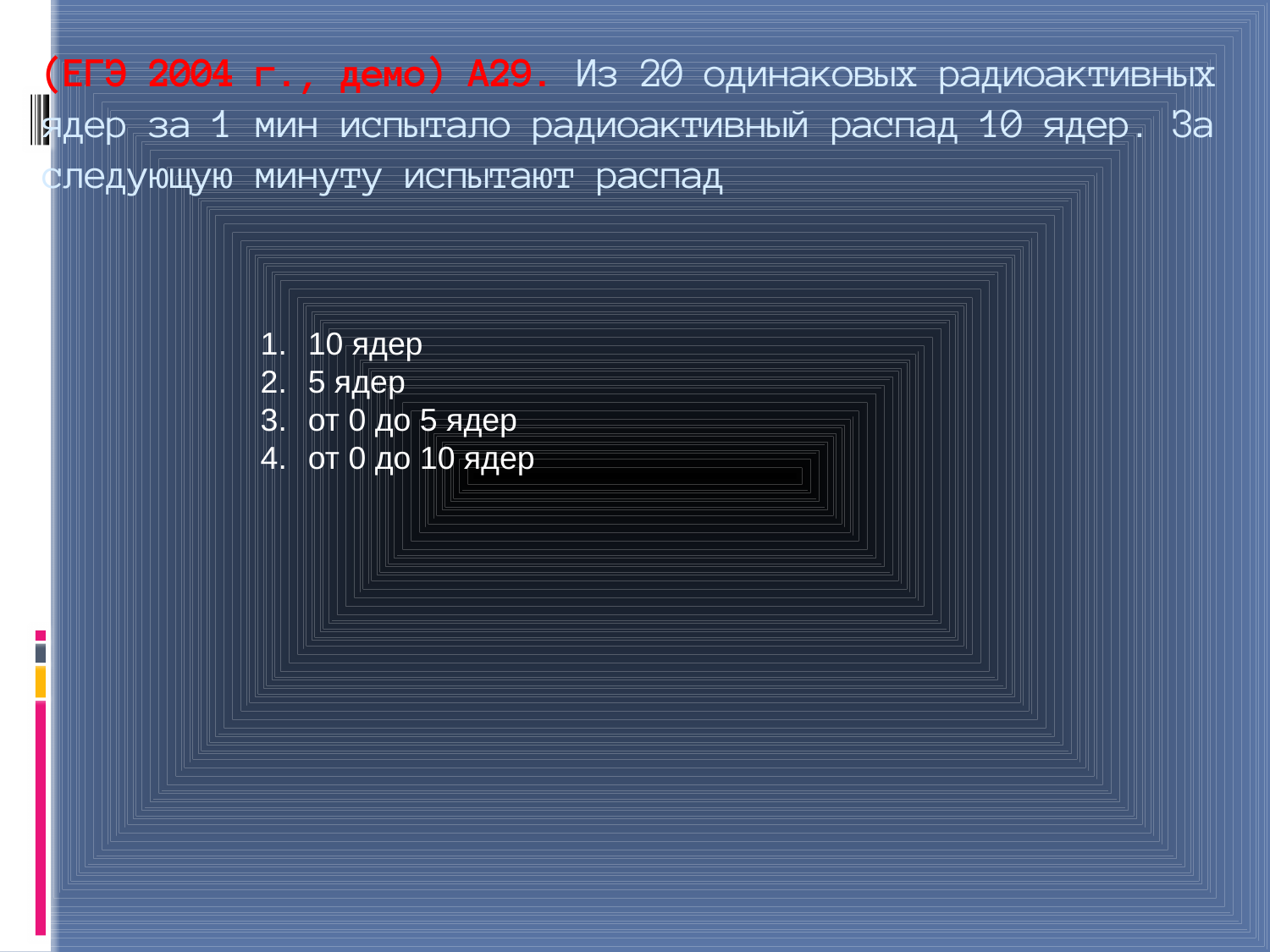

# (ЕГЭ 2004 г., демо) А29. Из 20 одинаковых радиоактивных ядер за 1 мин испытало радиоактивный распад 10 ядер. За следующую минуту испытают распад
10 ядер
5 ядер
от 0 до 5 ядер
от 0 до 10 ядер